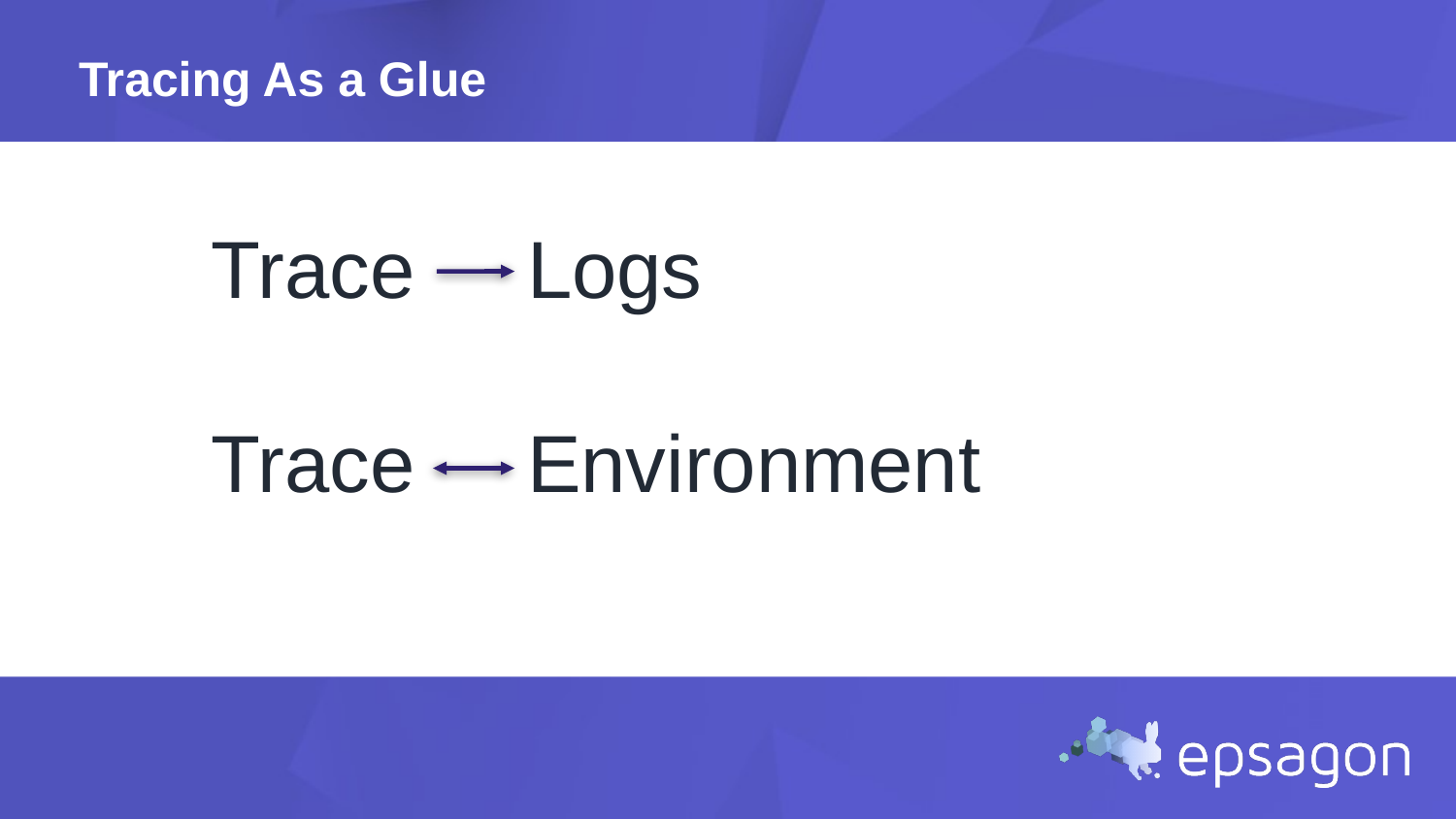

Tracing As a Glue

Trace     Logs

Trace     Environment